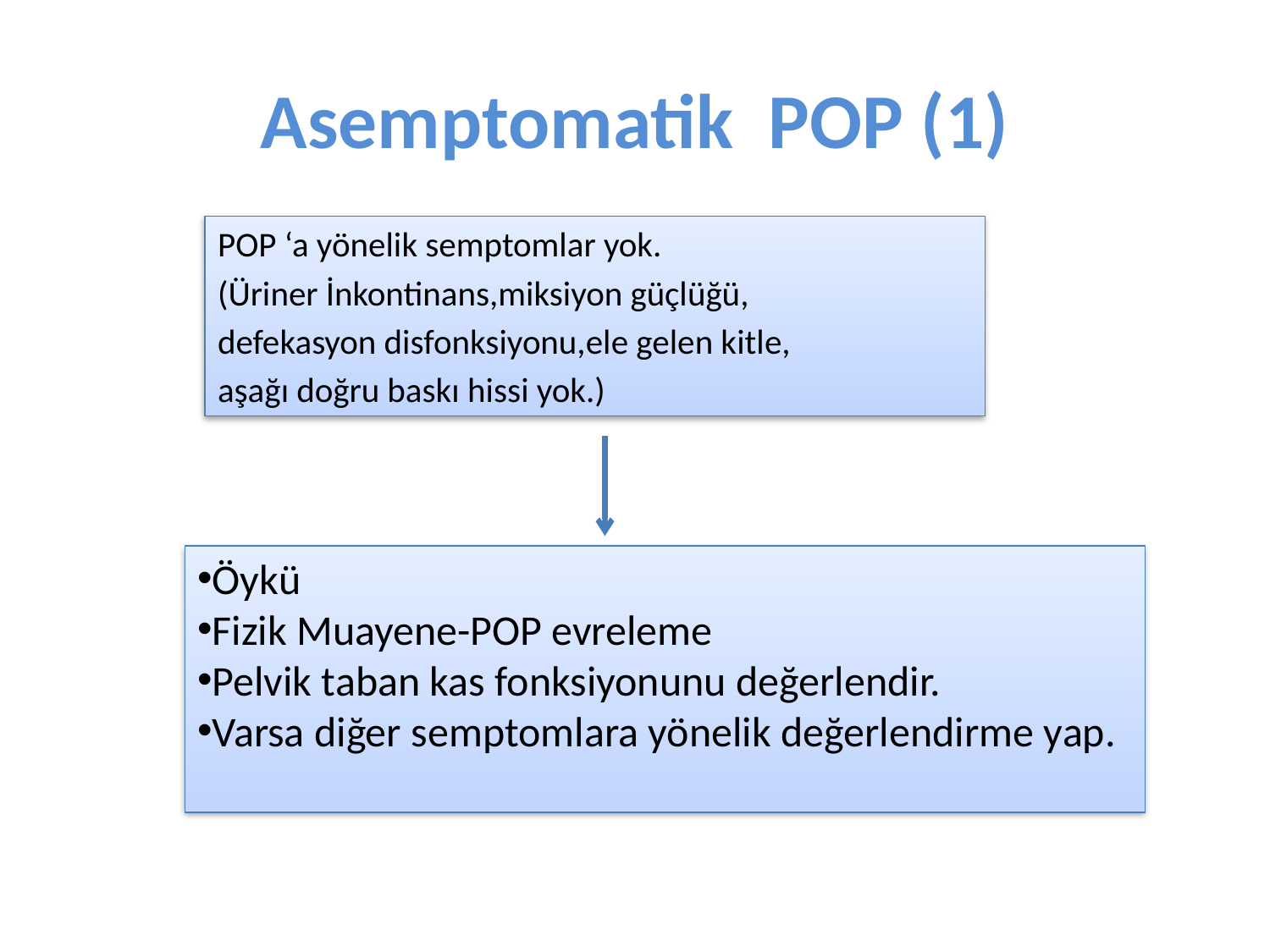

# Asemptomatik  POP (1)
POP ‘a yönelik semptomlar yok.
(Üriner İnkontinans,miksiyon güçlüğü,
defekasyon disfonksiyonu,ele gelen kitle,
aşağı doğru baskı hissi yok.)
Öykü
Fizik Muayene-POP evreleme
Pelvik taban kas fonksiyonunu değerlendir.
Varsa diğer semptomlara yönelik değerlendirme yap.